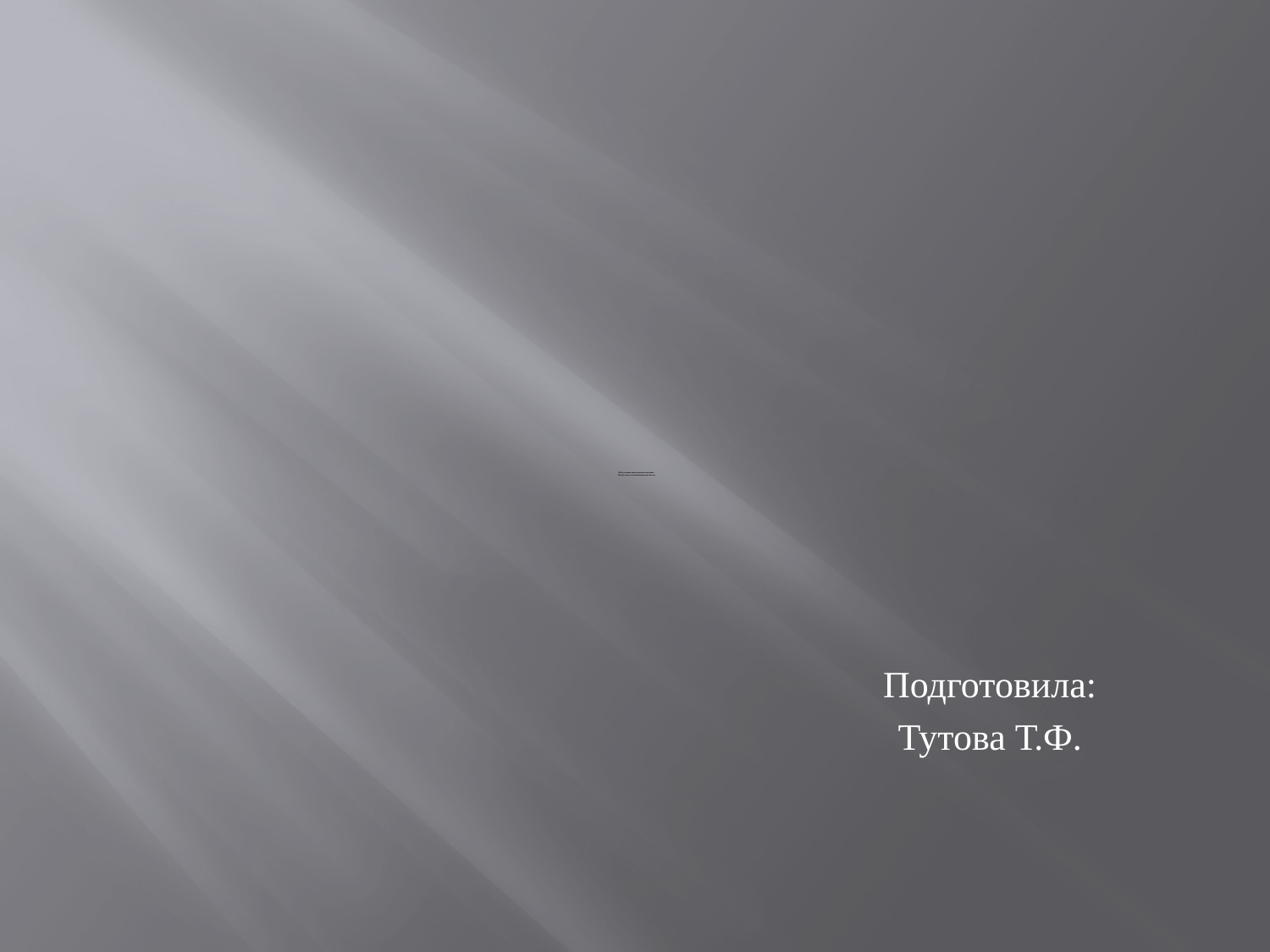

# НОД по духовно-нравственному воспитанию: «Путешествие по музеям Белгородской области»

Подготовила:
Тутова Т.Ф.